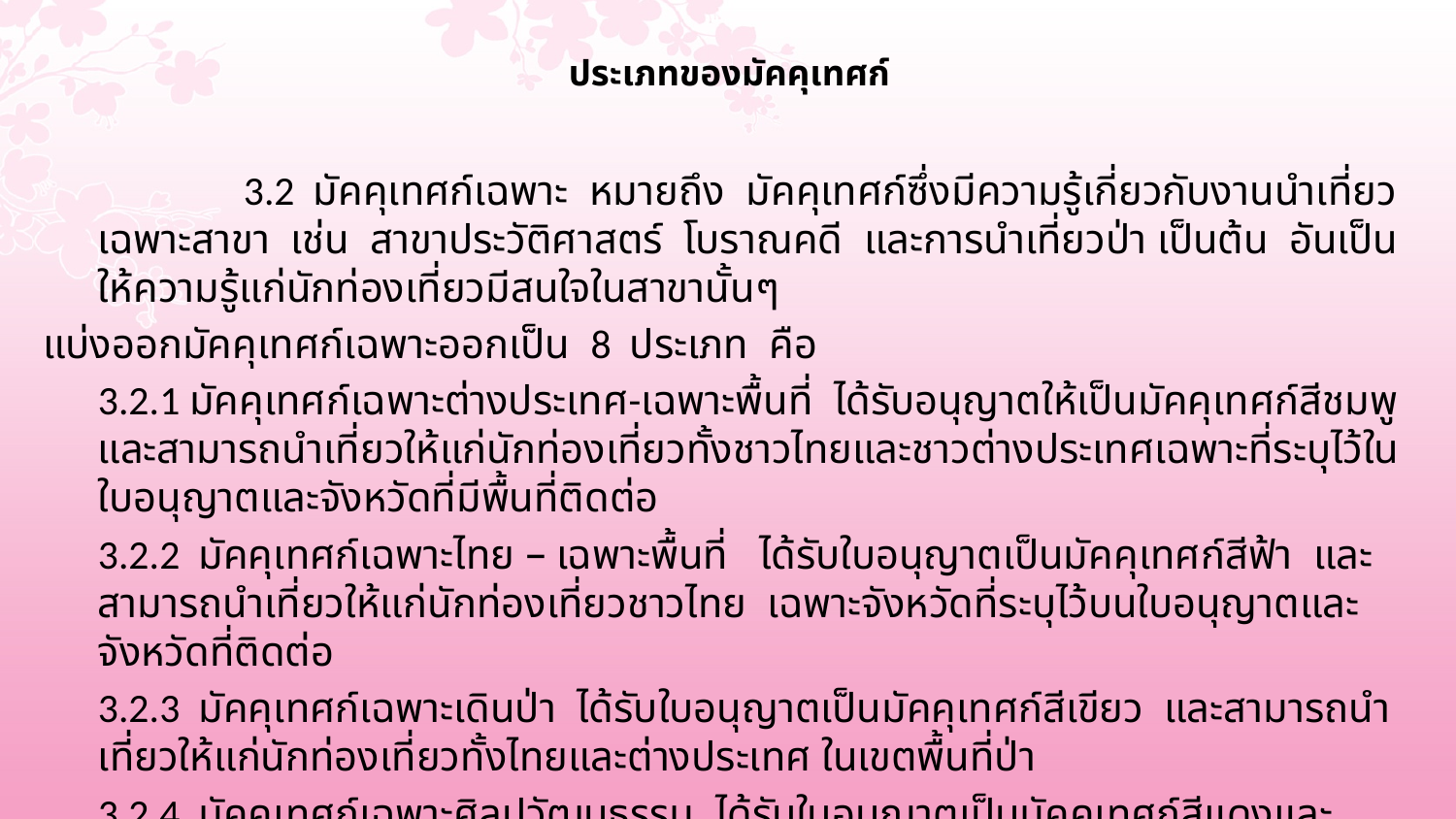

# ประเภทของมัคคุเทศก์
		3.2  มัคคุเทศก์เฉพาะ  หมายถึง  มัคคุเทศก์ซึ่งมีความรู้เกี่ยวกับงานนำเที่ยวเฉพาะสาขา  เช่น  สาขาประวัติศาสตร์  โบราณคดี  และการนำเที่ยวป่า เป็นต้น  อันเป็นให้ความรู้แก่นักท่องเที่ยวมีสนใจในสาขานั้นๆ
แบ่งออกมัคคุเทศก์เฉพาะออกเป็น  8  ประเภท  คือ
	3.2.1 มัคคุเทศก์เฉพาะต่างประเทศ-เฉพาะพื้นที่  ได้รับอนุญาตให้เป็นมัคคุเทศก์สีชมพู  และสามารถนำเที่ยวให้แก่นักท่องเที่ยวทั้งชาวไทยและชาวต่างประเทศเฉพาะที่ระบุไว้ในใบอนุญาตและจังหวัดที่มีพื้นที่ติดต่อ
	3.2.2  มัคคุเทศก์เฉพาะไทย – เฉพาะพื้นที่   ได้รับใบอนุญาตเป็นมัคคุเทศก์สีฟ้า  และสามารถนำเที่ยวให้แก่นักท่องเที่ยวชาวไทย  เฉพาะจังหวัดที่ระบุไว้บนใบอนุญาตและจังหวัดที่ติดต่อ
	3.2.3  มัคคุเทศก์เฉพาะเดินป่า  ได้รับใบอนุญาตเป็นมัคคุเทศก์สีเขียว  และสามารถนำเที่ยวให้แก่นักท่องเที่ยวทั้งไทยและต่างประเทศ ในเขตพื้นที่ป่า
	3.2.4  มัคคุเทศก์เฉพาะศิลปวัฒนธรรม  ได้รับใบอนุญาตเป็นมัคคุเทศก์สีแดงและสามารถนำเที่ยวให้แกนักท่องเที่ยวชาวไทยและชาวต่างประเทศทางด้านประวัติศาสตร์  โบราณคดี  ศิลปวัฒนธรรม  และวรรณคดีไทยได้ทั่งราชอาณาจักร